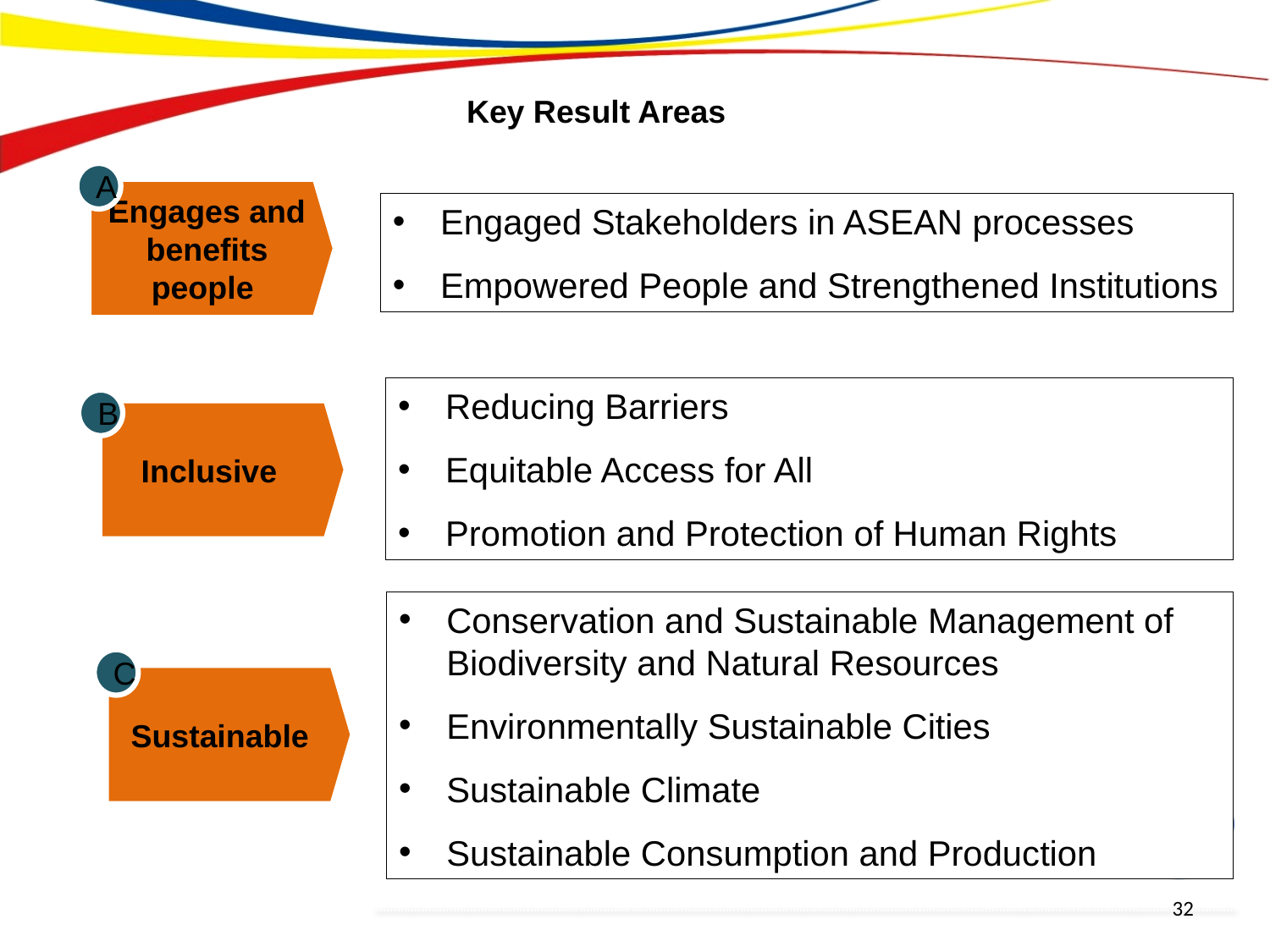

Key Result Areas
A
Engages and benefits people
Engaged Stakeholders in ASEAN processes
Empowered People and Strengthened Institutions
Reducing Barriers
Equitable Access for All
Promotion and Protection of Human Rights
B
Inclusive
Conservation and Sustainable Management of Biodiversity and Natural Resources
Environmentally Sustainable Cities
Sustainable Climate
Sustainable Consumption and Production
C
Sustainable

32